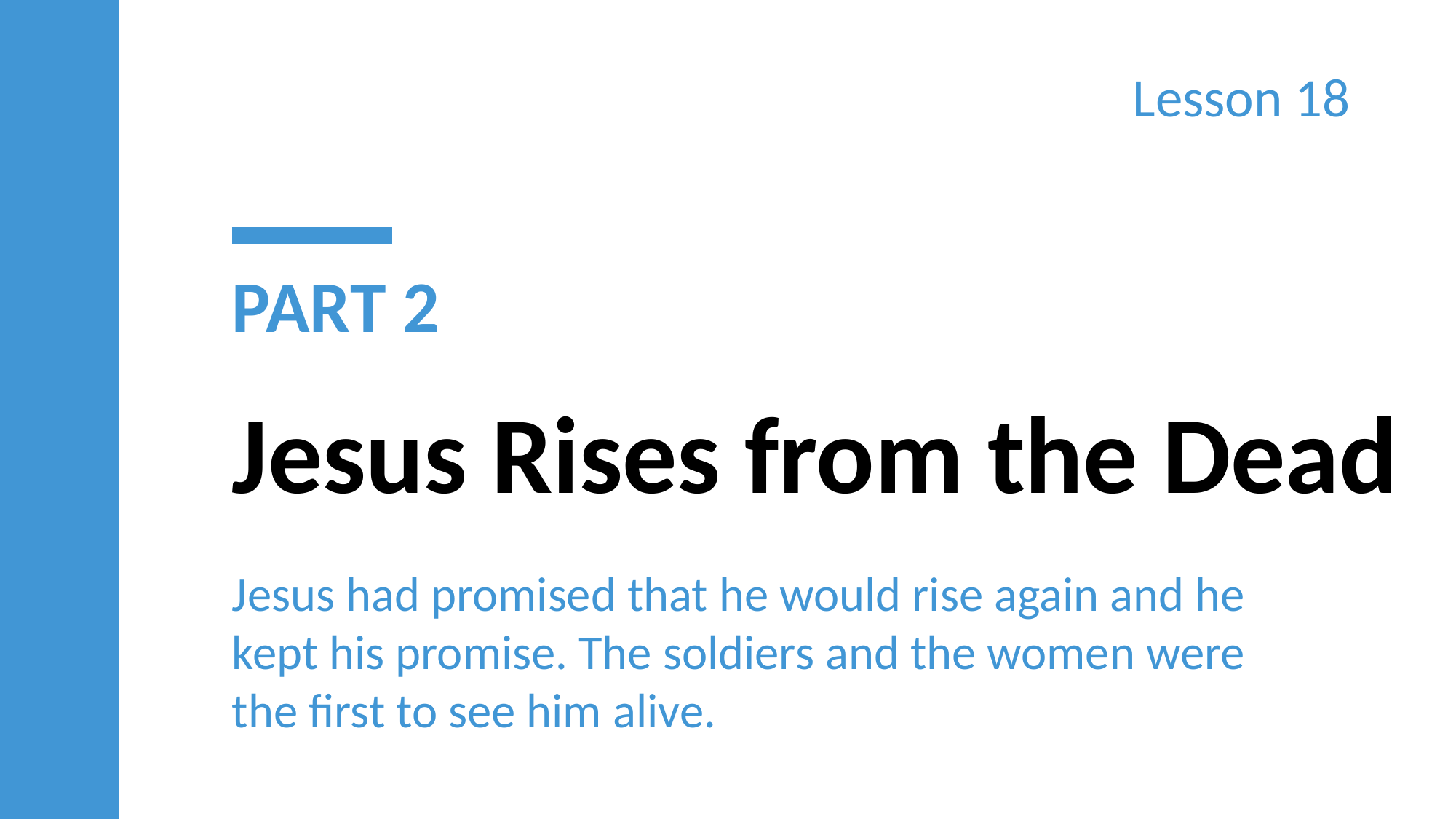

Lesson 18
PART 2
Jesus Rises from the Dead
Jesus had promised that he would rise again and he kept his promise. The soldiers and the women were the first to see him alive.